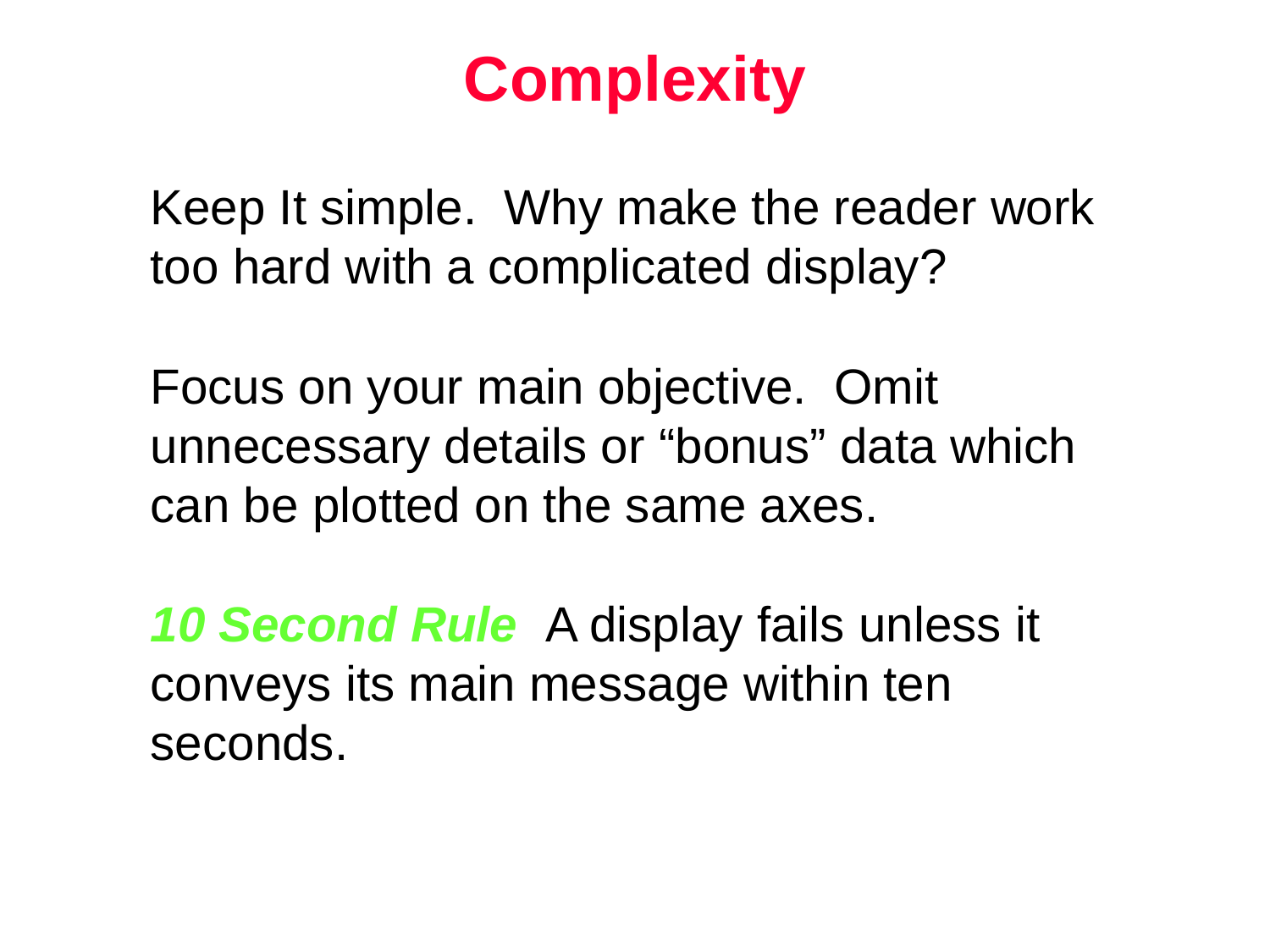

Complexity
Keep It simple.  Why make the reader work too hard with a complicated display?

Focus on your main objective.  Omit unnecessary details or “bonus” data which can be plotted on the same axes.

10 Second Rule  A display fails unless it conveys its main message within ten seconds.